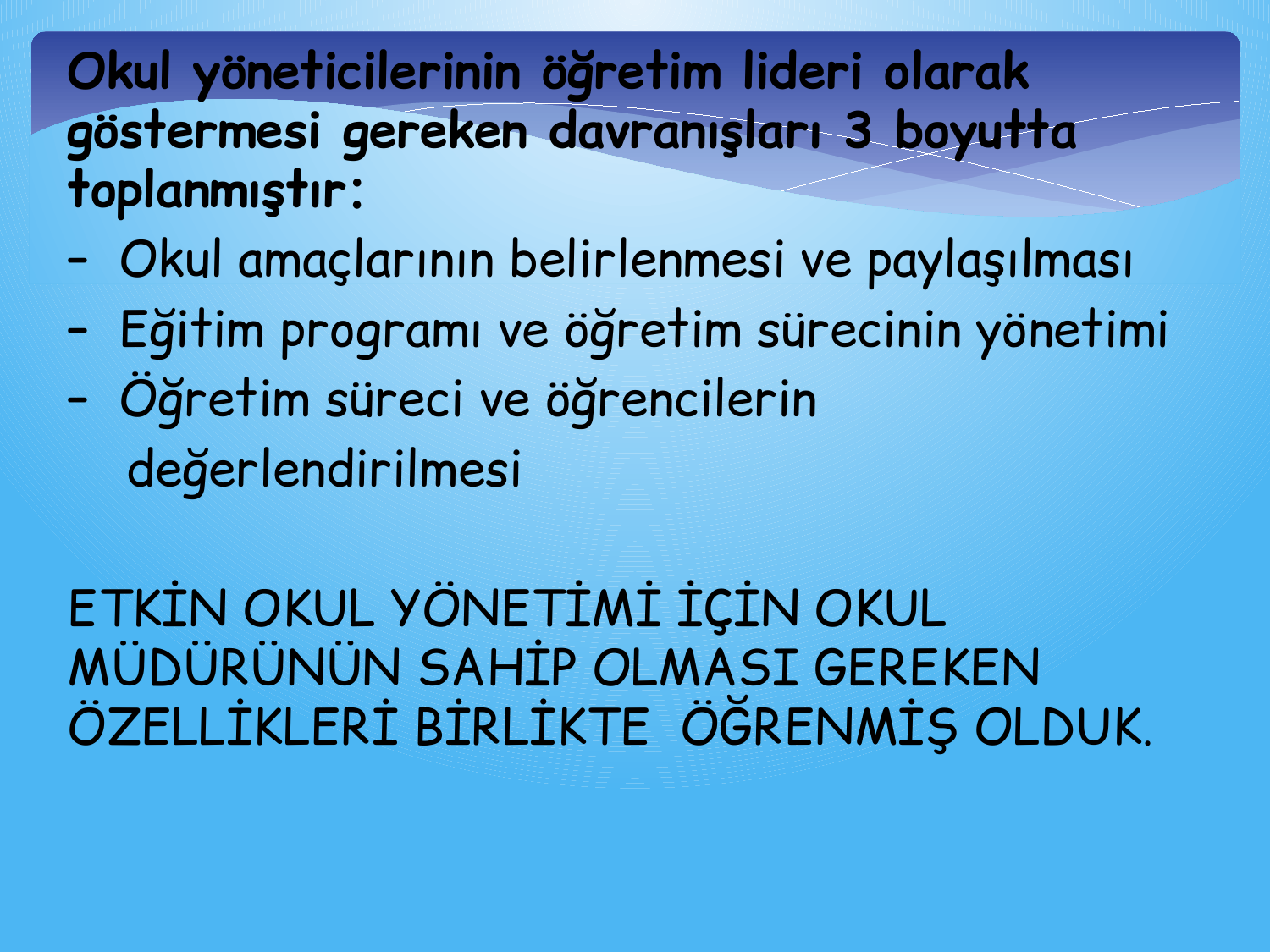

Okul yöneticilerinin öğretim lideri olarak göstermesi gereken davranışları 3 boyutta toplanmıştır:
–  Okul amaçlarının belirlenmesi ve paylaşılması
–  Eğitim programı ve öğretim sürecinin yönetimi
–  Öğretim süreci ve öğrencilerin
    değerlendirilmesi

ETKİN OKUL YÖNETİMİ İÇİN OKUL MÜDÜRÜNÜN SAHİP OLMASI GEREKEN ÖZELLİKLERİ BİRLİKTE  ÖĞRENMİŞ OLDUK.